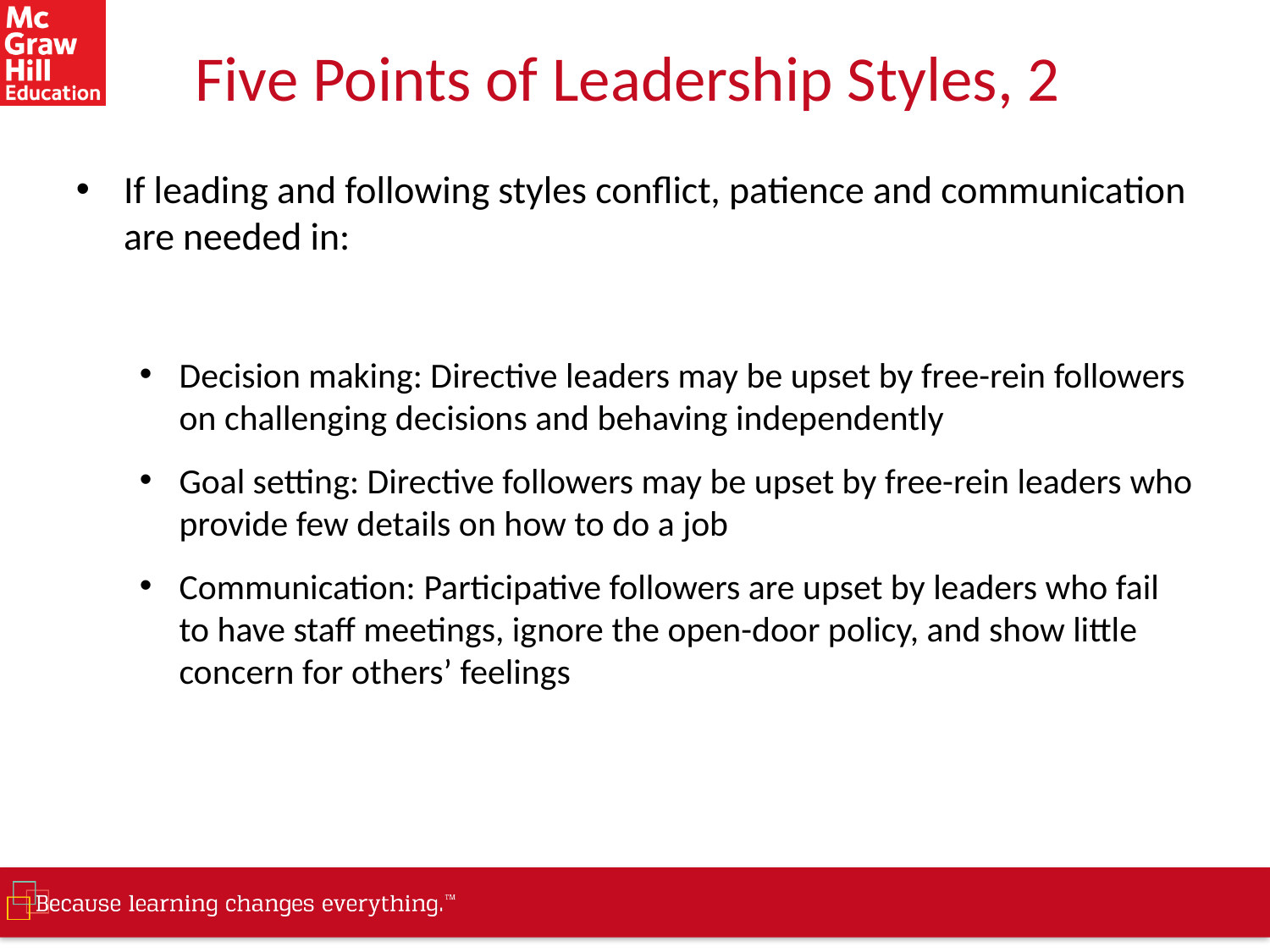

# Five Points of Leadership Styles, 2
If leading and following styles conflict, patience and communication are needed in:

Decision making: Directive leaders may be upset by free-rein followers on challenging decisions and behaving independently
Goal setting: Directive followers may be upset by free-rein leaders who provide few details on how to do a job
Communication: Participative followers are upset by leaders who fail to have staff meetings, ignore the open-door policy, and show little concern for others’ feelings